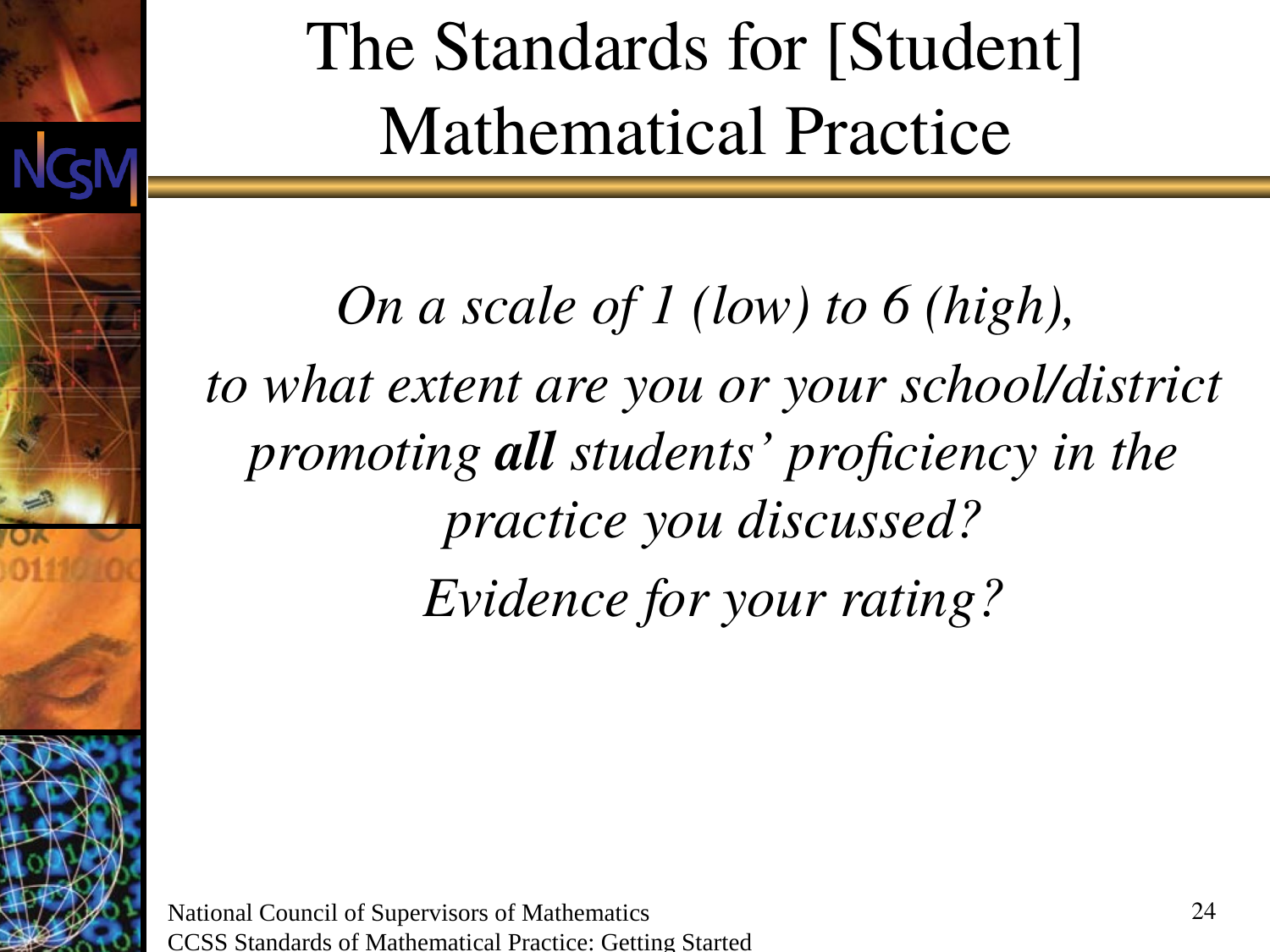

The Standards for [Student] Mathematical Practice
On a scale of 1 (low) to 6 (high),
to what extent are you or your school/district promoting all students’ proficiency in the practice you discussed?
Evidence for your rating?
24